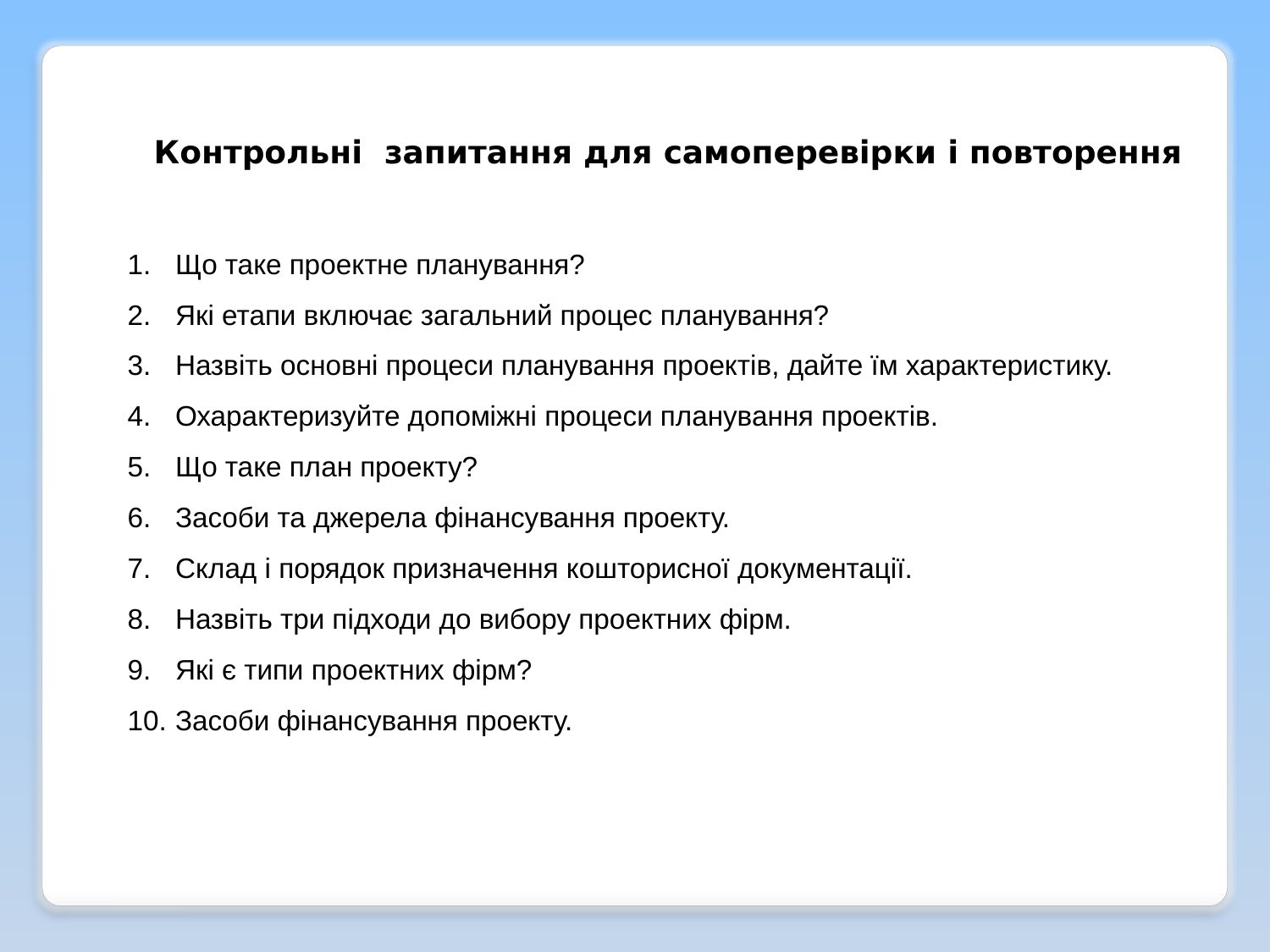

Контрольні  запитання для самоперевірки і повторення
Що таке проектне планування?
Які етапи включає загальний процес планування?
Назвіть основні процеси планування проектів, дайте їм характеристику.
Охарактеризуйте допоміжні процеси планування проектів.
Що таке план проекту?
Засоби та джерела фінансування проекту.
Склад і порядок призначення кошторисної документації.
Назвіть три підходи до вибору проектних фірм.
Які є типи проектних фірм?
Засоби фінансування проекту.